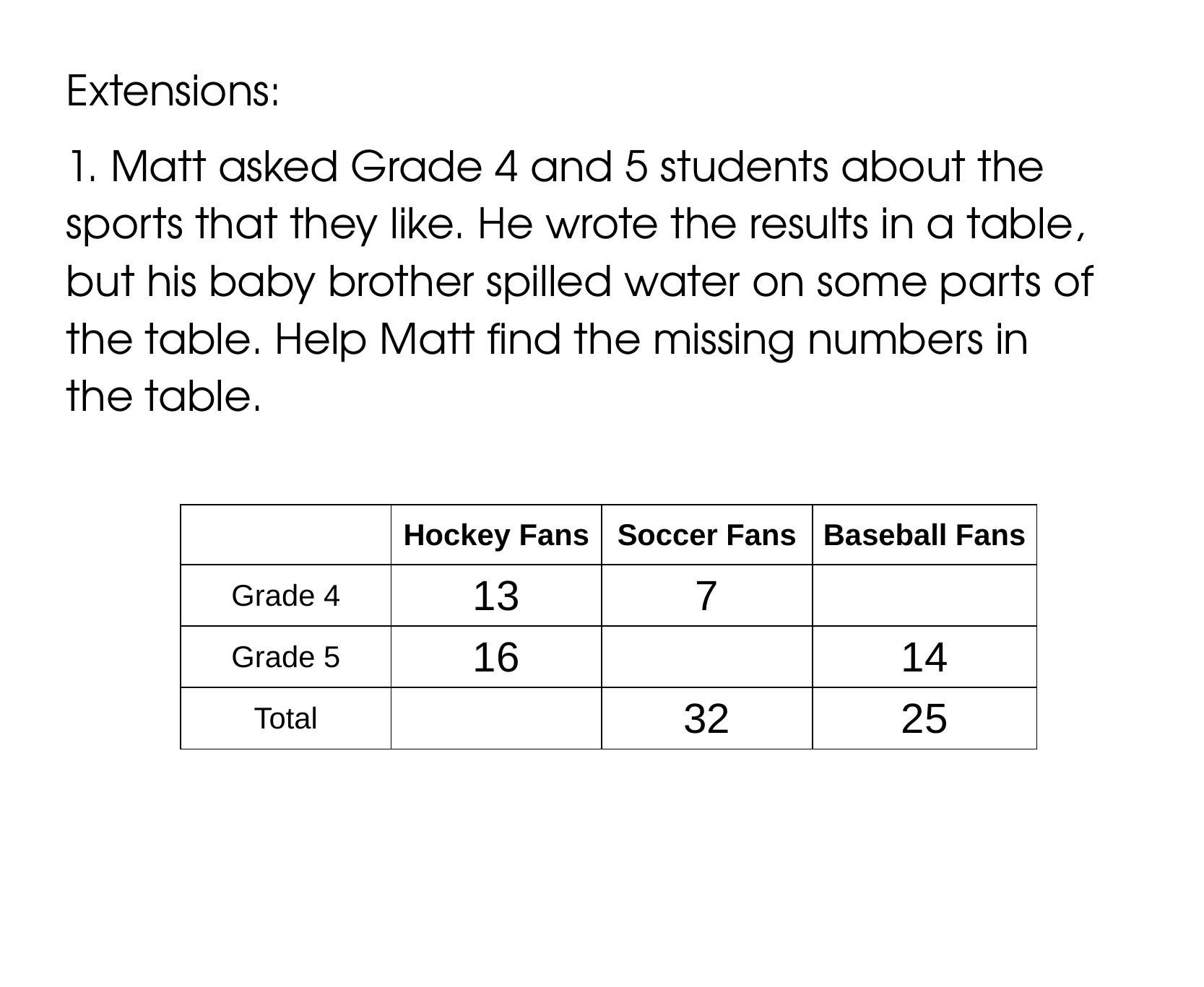

Extensions:
1. Matt asked Grade 4 and 5 students about the sports that they like. He wrote the results in a table, but his baby brother spilled water on some parts of the table. Help Matt find the missing numbers in  
​the table.
|  | Hockey Fans | Soccer Fans | Baseball Fans |
| --- | --- | --- | --- |
| Grade 4 | 13 | 7 |  |
| Grade 5 | 16 |  | 14 |
| Total |  | 32 | 25 |